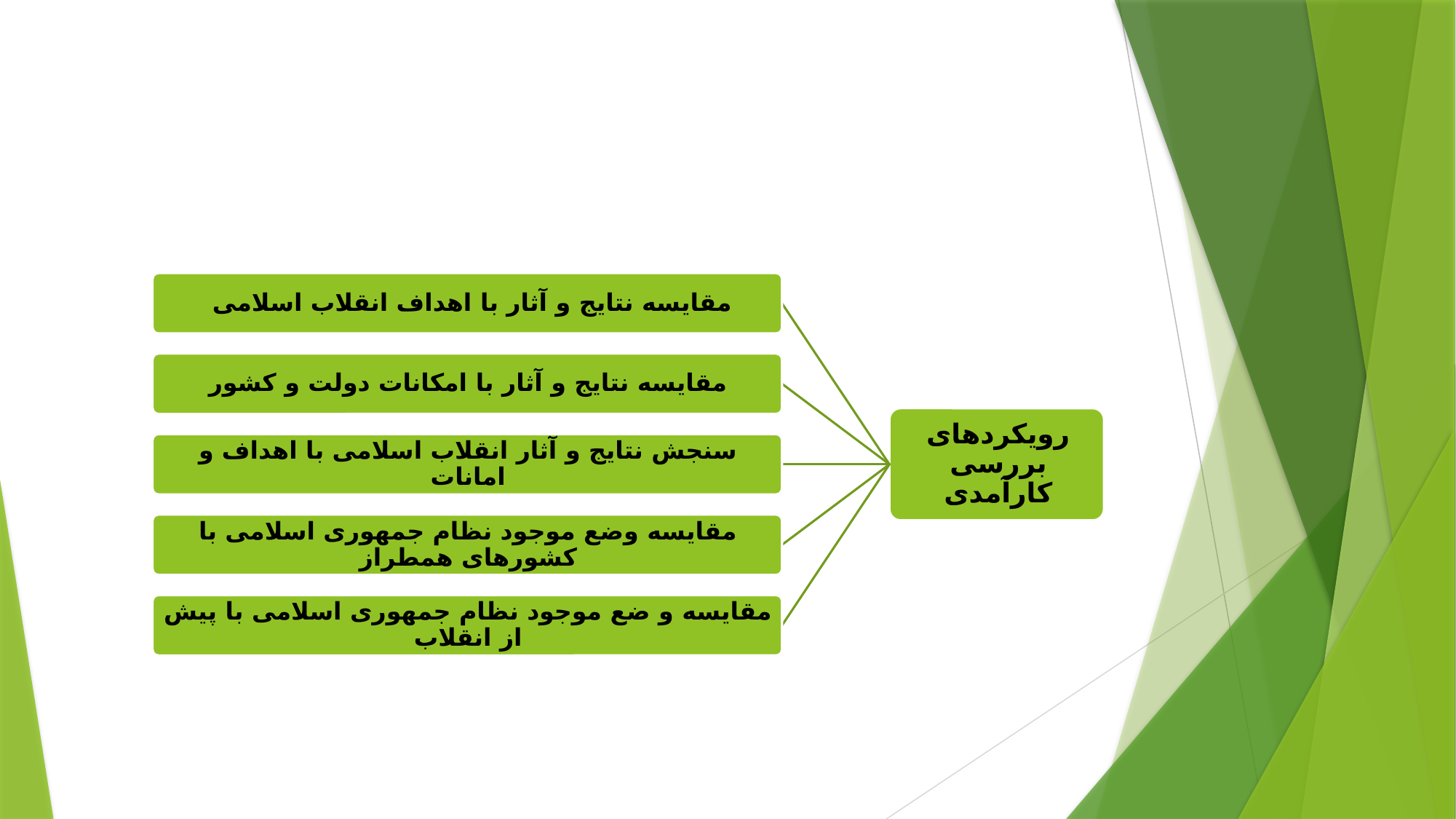

رویکردهای بررسی کارآمدی

مقایسه نتایج و آثار با اهداف انقلاب اسلامی

مقایسه نتایج و آثار با امکانات دولت و کشور

سنجش نتایج و آثار انقلاب اسلامی با اهداف و امانات

مقایسه وضع موجود نظام جمهوری اسلامی با کشورهای همطراز

مقایسه و ضع موجود نظام جمهوری اسلامی با پیش از انقلاب